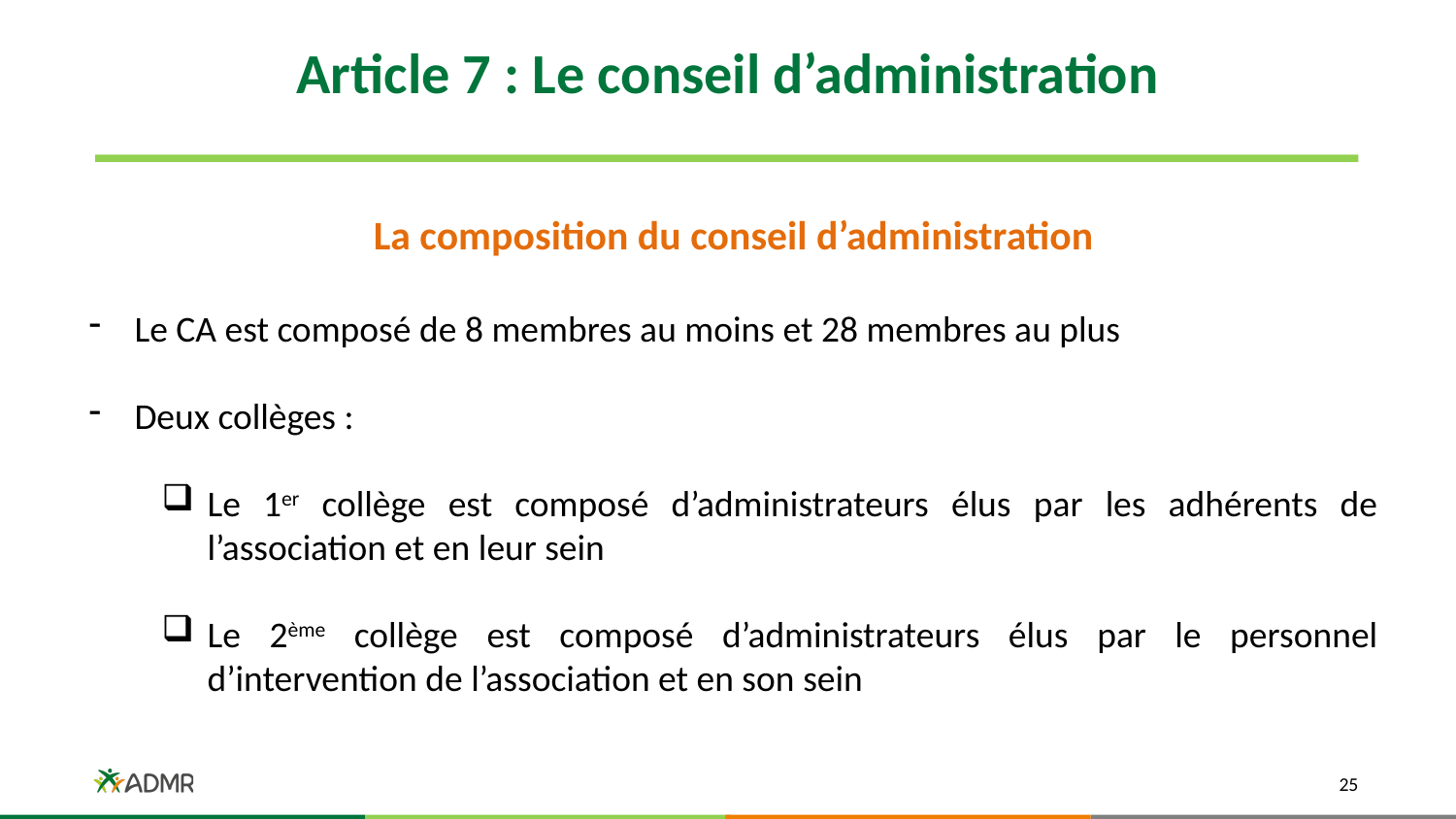

# Article 7 : Le conseil d’administration
La composition du conseil d’administration

Le CA est composé de 8 membres au moins et 28 membres au plus

Deux collèges :

Le 1er collège est composé d’administrateurs élus par les adhérents de l’association et en leur sein

Le 2ème collège est composé d’administrateurs élus par le personnel d’intervention de l’association et en son sein